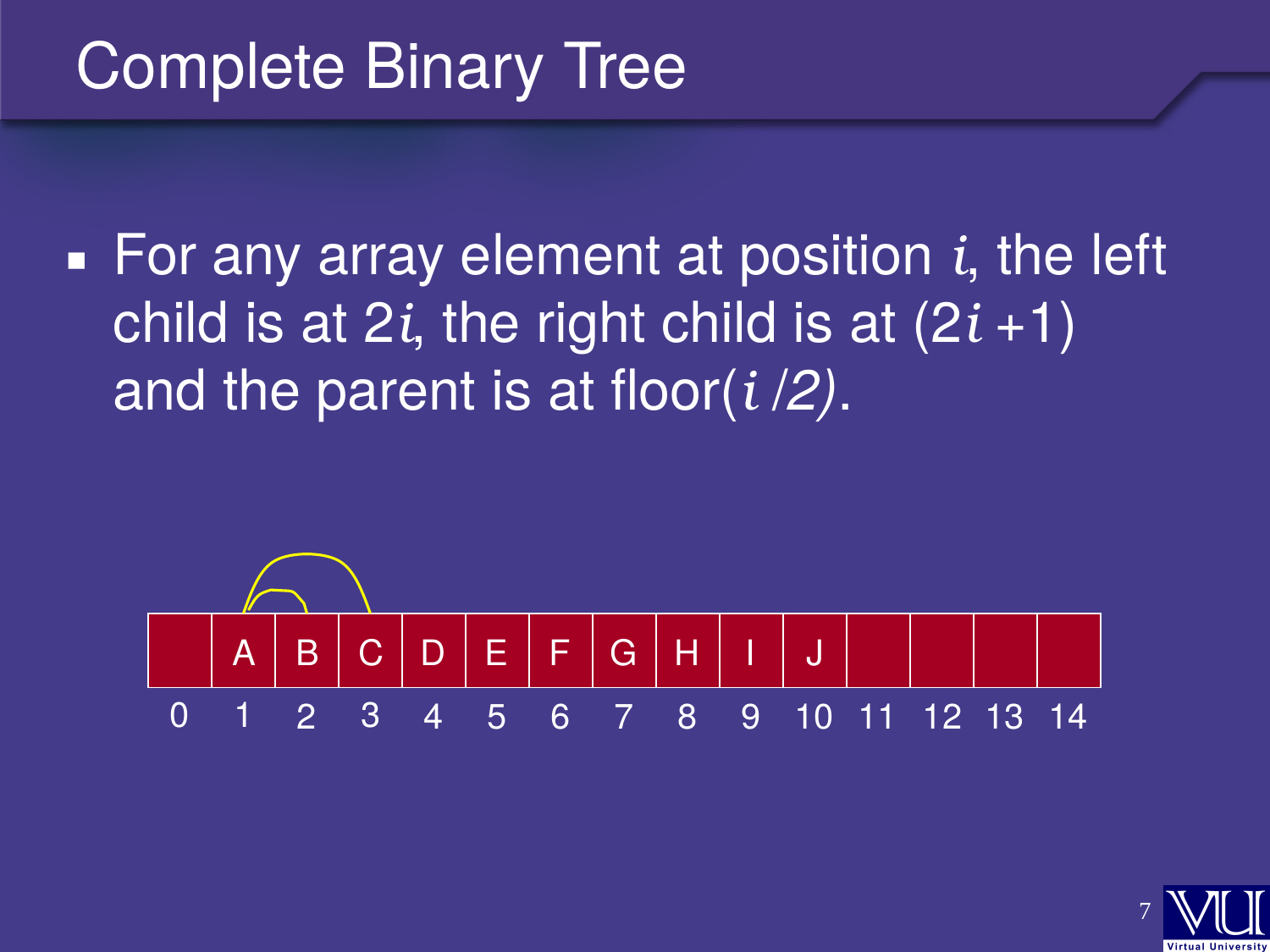

# Complete Binary Tree
For any array element at position i, the left child is at 2i, the right child is at (2i +1) and the parent is at floor(i /2).

A
B
C
D
E
F
G
H
I
J
0
1
3
2
4
5
6
7
8
9
10
11
12
13
14
7